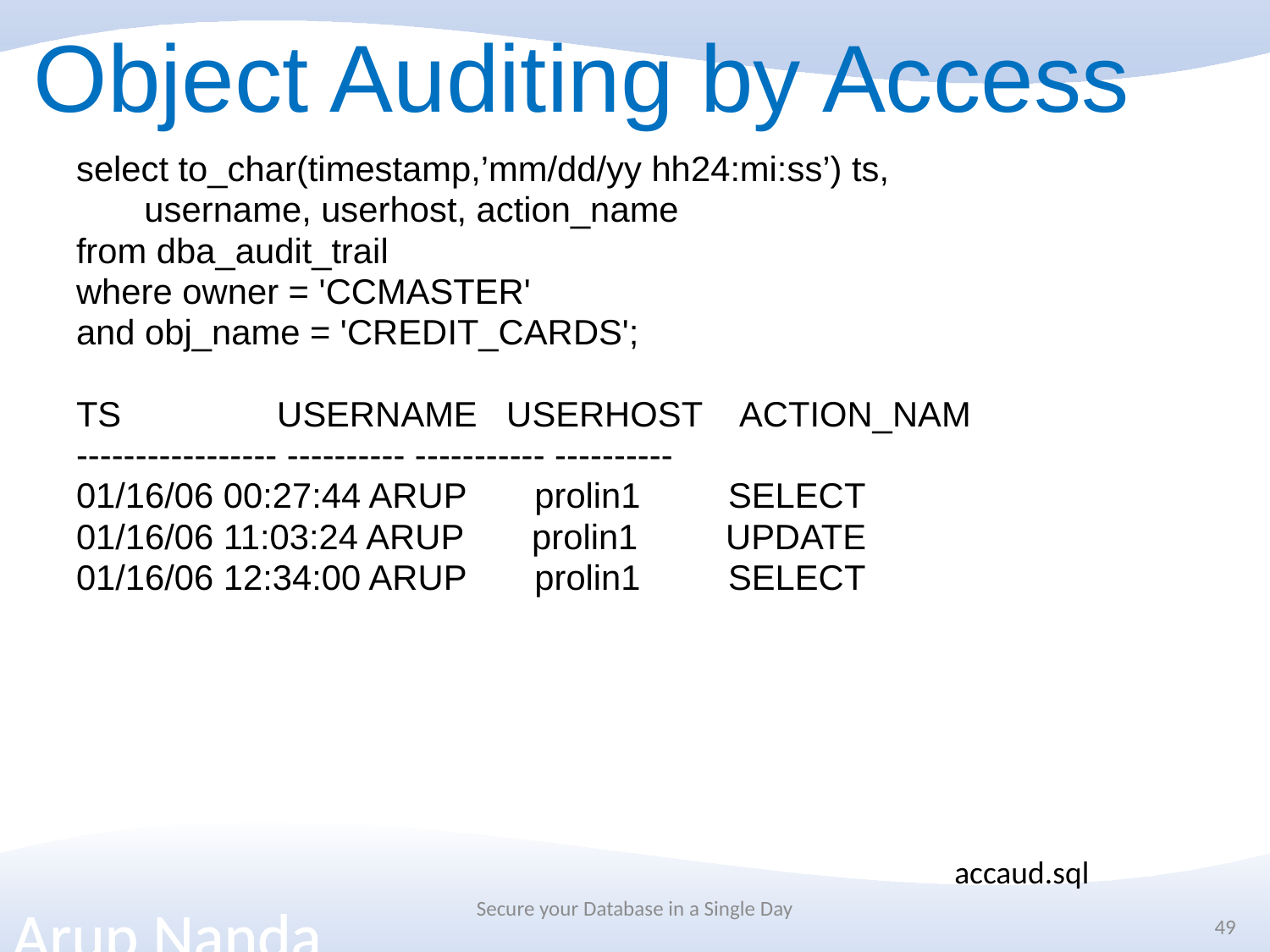

# Object Auditing by Access
select to_char(timestamp,’mm/dd/yy hh24:mi:ss’) ts,
       username, userhost, action_name
from dba_audit_trail
where owner = 'CCMASTER'
and obj_name = 'CREDIT_CARDS';

TS                USERNAME   USERHOST    ACTION_NAM
----------------- ---------- ----------- ----------
01/16/06 00:27:44 ARUP       prolin1         SELECT
01/16/06 11:03:24 ARUP       prolin1         UPDATE
01/16/06 12:34:00 ARUP       prolin1         SELECT
accaud.sql
Secure your Database in a Single Day
49